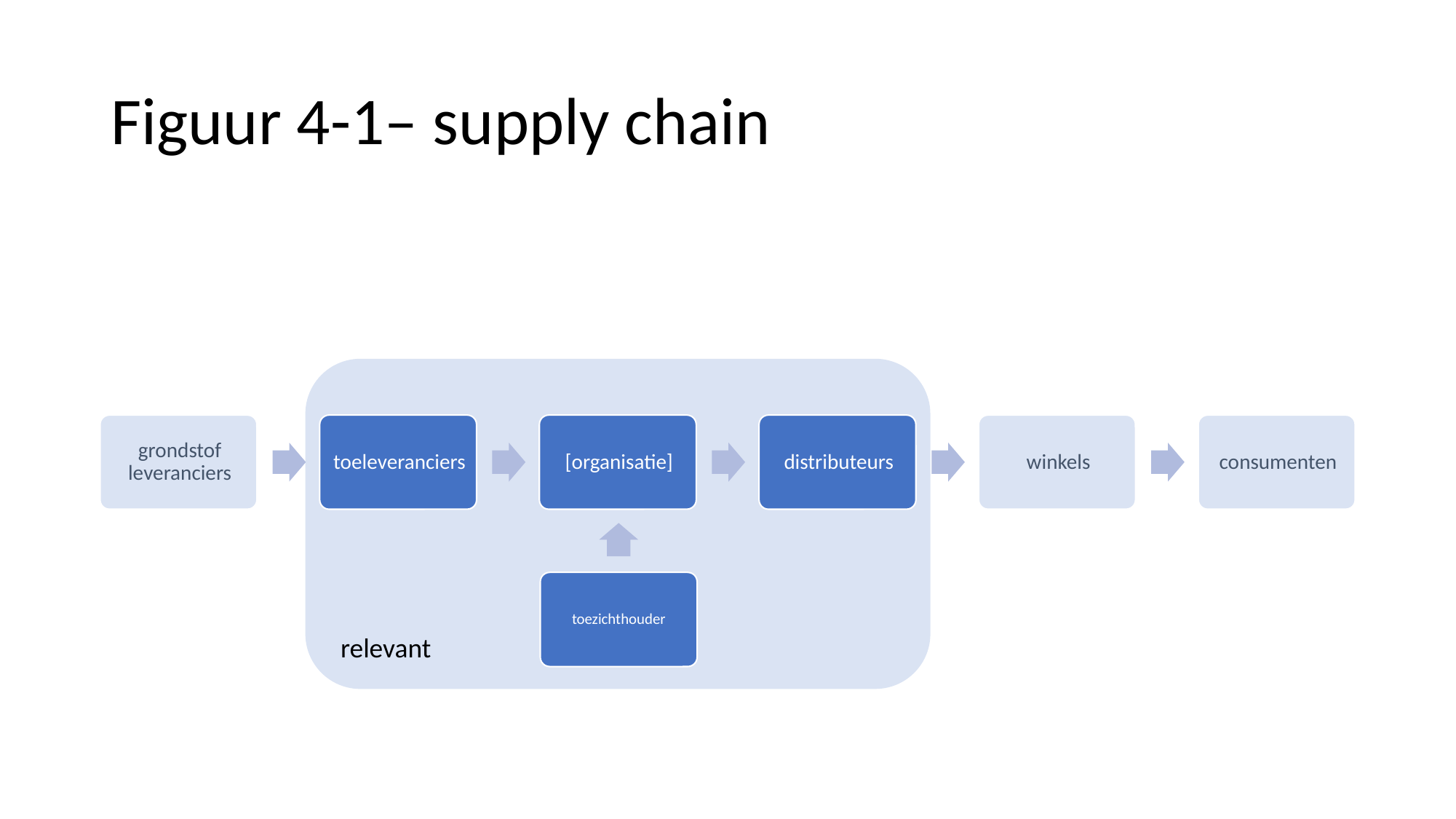

# Figuur 4-1– supply chain
grondstof leveranciers

toeleveranciers

[organisatie]

distributeurs

winkels

consumenten

toezichthouder
relevant